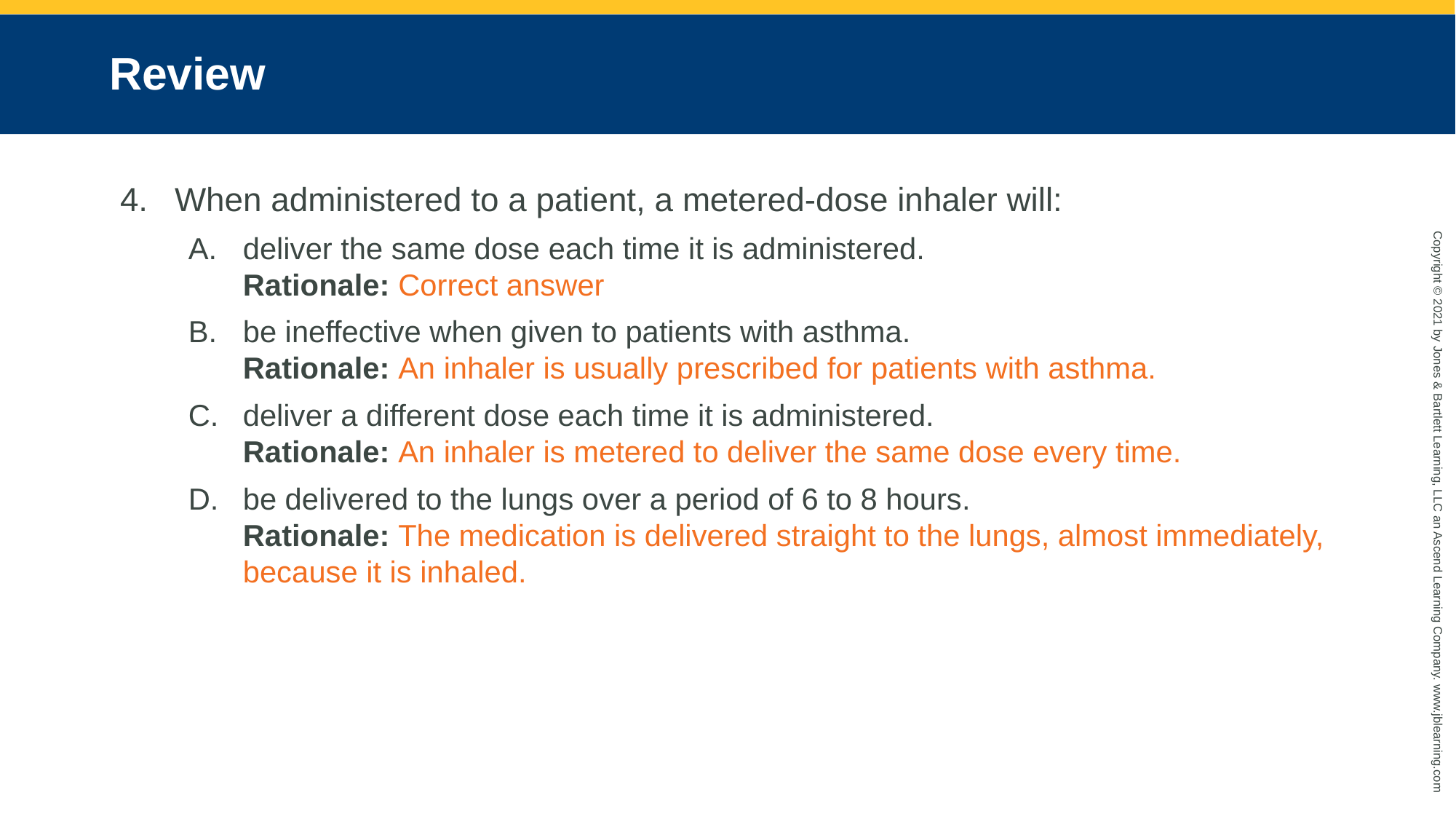

# Review
When administered to a patient, a metered-dose inhaler will:
deliver the same dose each time it is administered.
Rationale: Correct answer
be ineffective when given to patients with asthma.
Rationale: An inhaler is usually prescribed for patients with asthma.
deliver a different dose each time it is administered.
Rationale: An inhaler is metered to deliver the same dose every time.
be delivered to the lungs over a period of 6 to 8 hours.
Rationale: The medication is delivered straight to the lungs, almost immediately, because it is inhaled.